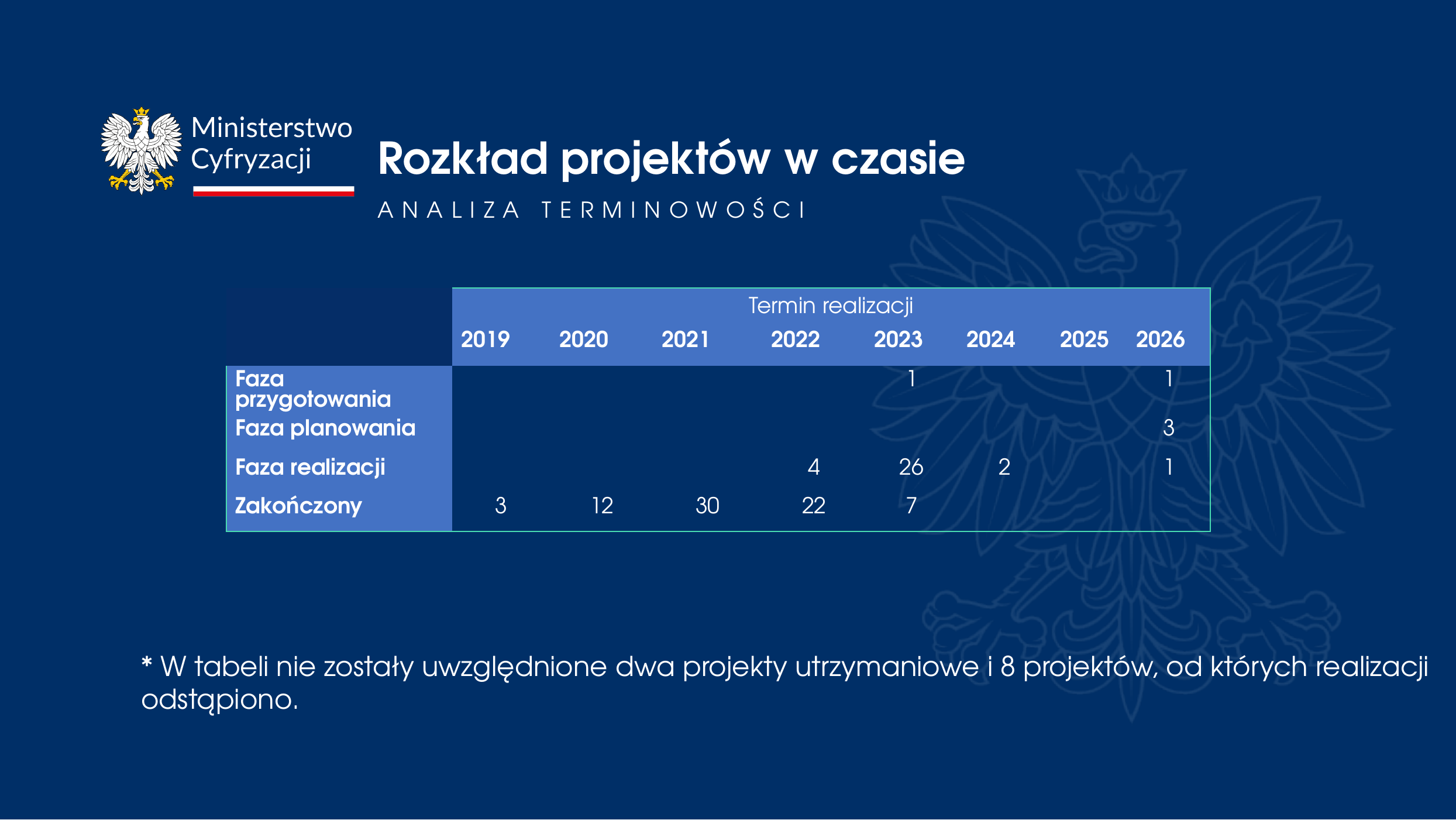

# Rozkład projektów w czasie ANALIZA TERMINOWOŚCI
|  | Termin realizacji |  |  |  |  |  |  |  |
| --- | --- | --- | --- | --- | --- | --- | --- | --- |
|  | 2019 | 2020 | 2021 | 2022 | 2023 | 2024 | 2025 | 2026 |
| Faza przygotowania |  |  |  |  | 1 |  |  | 1 |
| Faza planowania |  |  |  |  |  |  |  | 3 |
| Faza realizacji |  |  |  | 4 | 26 | 2 |  | 1 |
| Zakończony | 3 | 12 | 30 | 22 | 7 |  |  |  |
* W tabeli nie zostały uwzględnione dwa projekty utrzymaniowe i 8 projektów, od których realizacji odstąpiono.